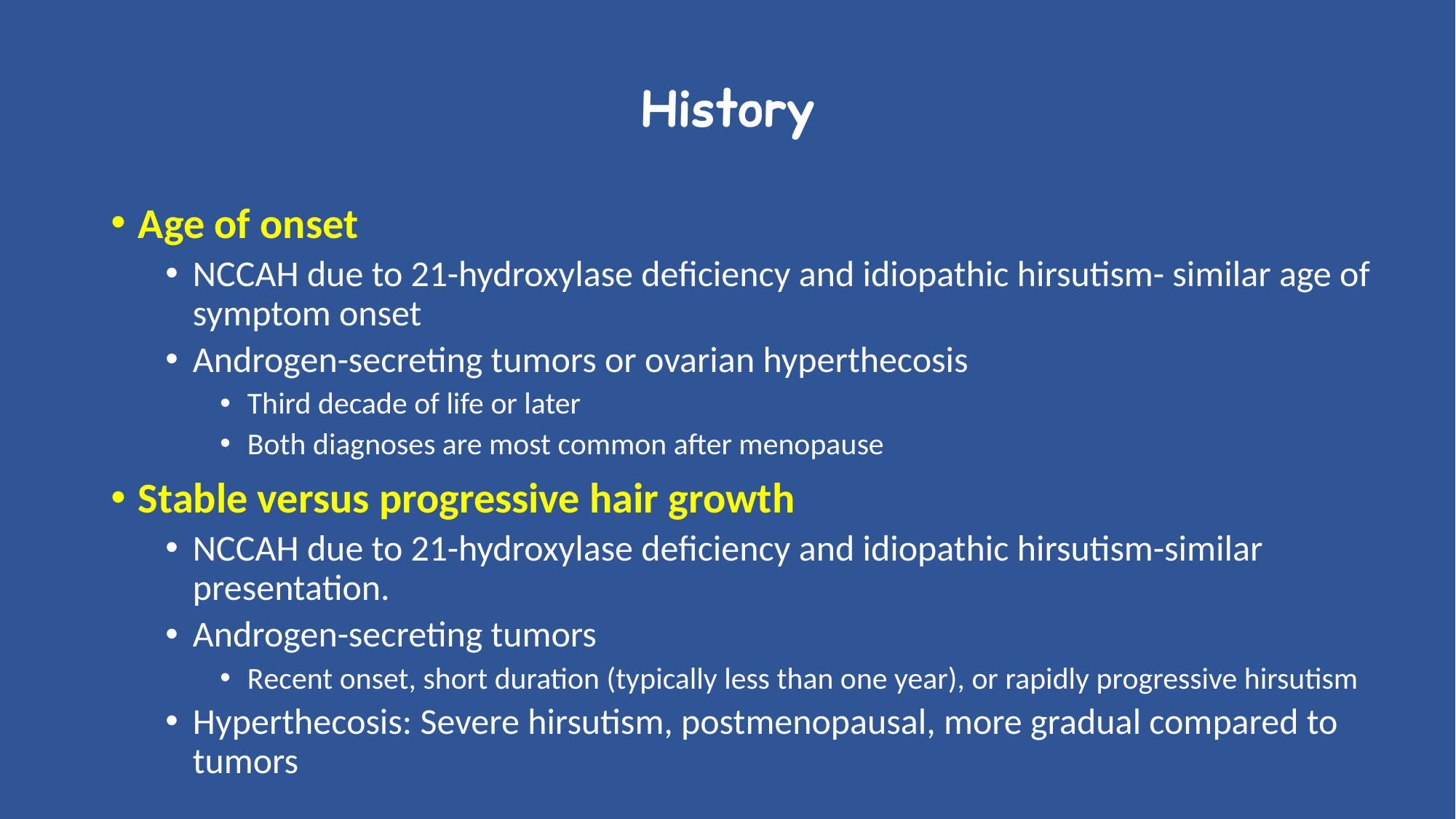

# History
Age of onset
NCCAH due to 21-hydroxylase deficiency and idiopathic hirsutism- similar age of symptom onset
Androgen-secreting tumors or ovarian hyperthecosis
Third decade of life or later
Both diagnoses are most common after menopause
Stable versus progressive hair growth
NCCAH due to 21-hydroxylase deficiency and idiopathic hirsutism-similar presentation.
Androgen-secreting tumors
Recent onset, short duration (typically less than one year), or rapidly progressive hirsutism
Hyperthecosis: Severe hirsutism, postmenopausal, more gradual compared to tumors